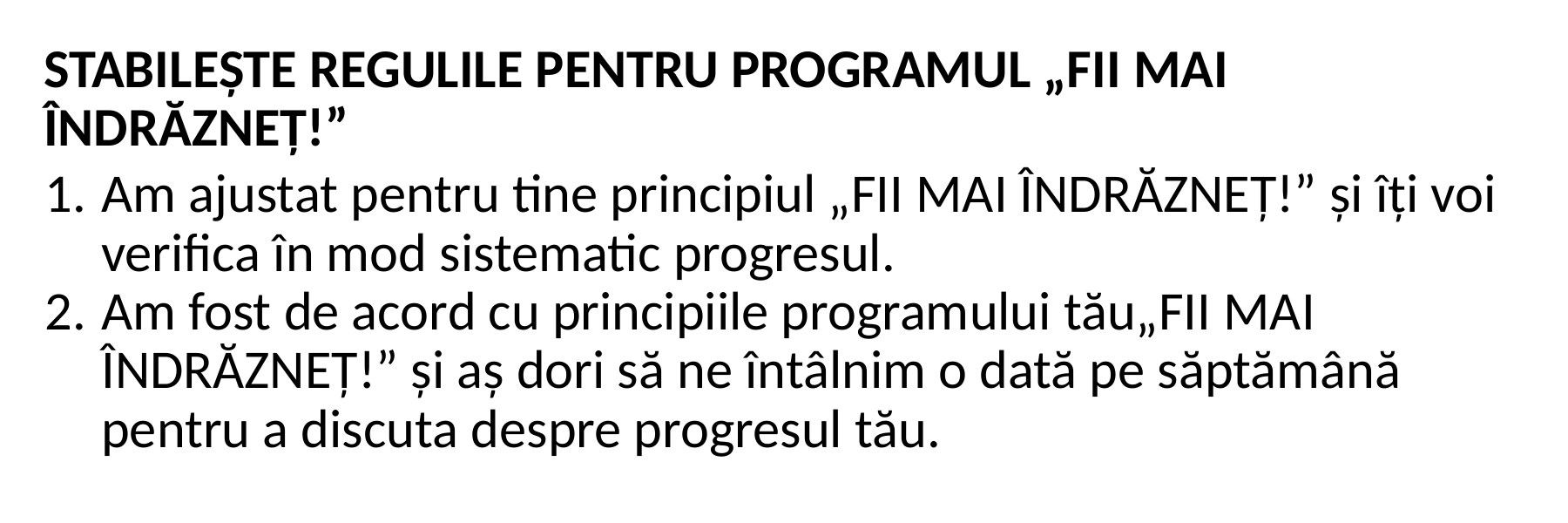

STABILEȘTE REGULILE PENTRU PROGRAMUL „FII MAI ÎNDRĂZNEȚ!”
Am ajustat pentru tine principiul „FII MAI ÎNDRĂZNEȚ!” și îți voi verifica în mod sistematic progresul.
Am fost de acord cu principiile programului tău„FII MAI ÎNDRĂZNEȚ!” și aș dori să ne întâlnim o dată pe săptămână pentru a discuta despre progresul tău.